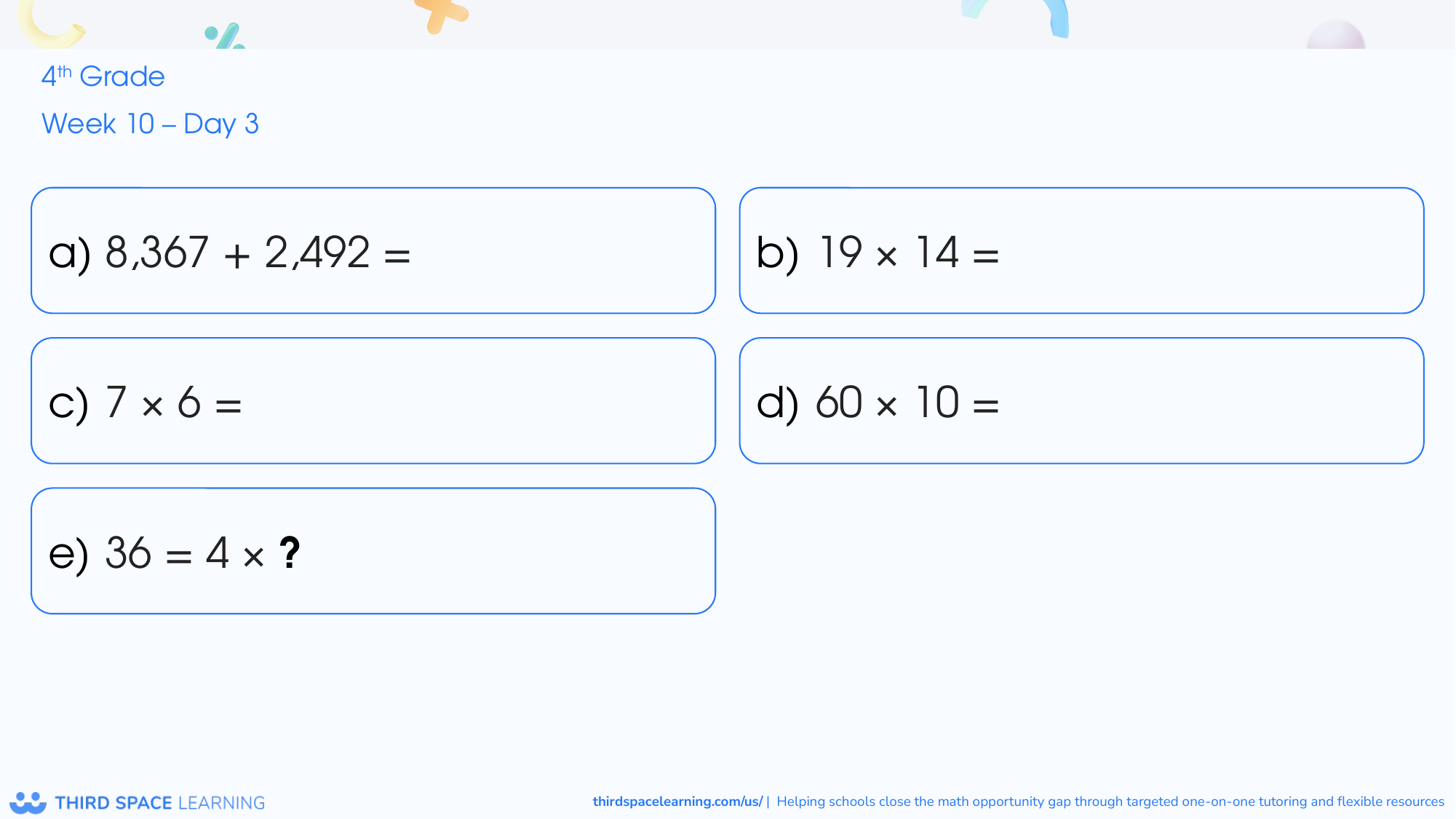

4th Grade
Week 10 – Day 3
8,367 + 2,492 =
19 × 14 =
7 × 6 =
60 × 10 =
36 = 4 × ?